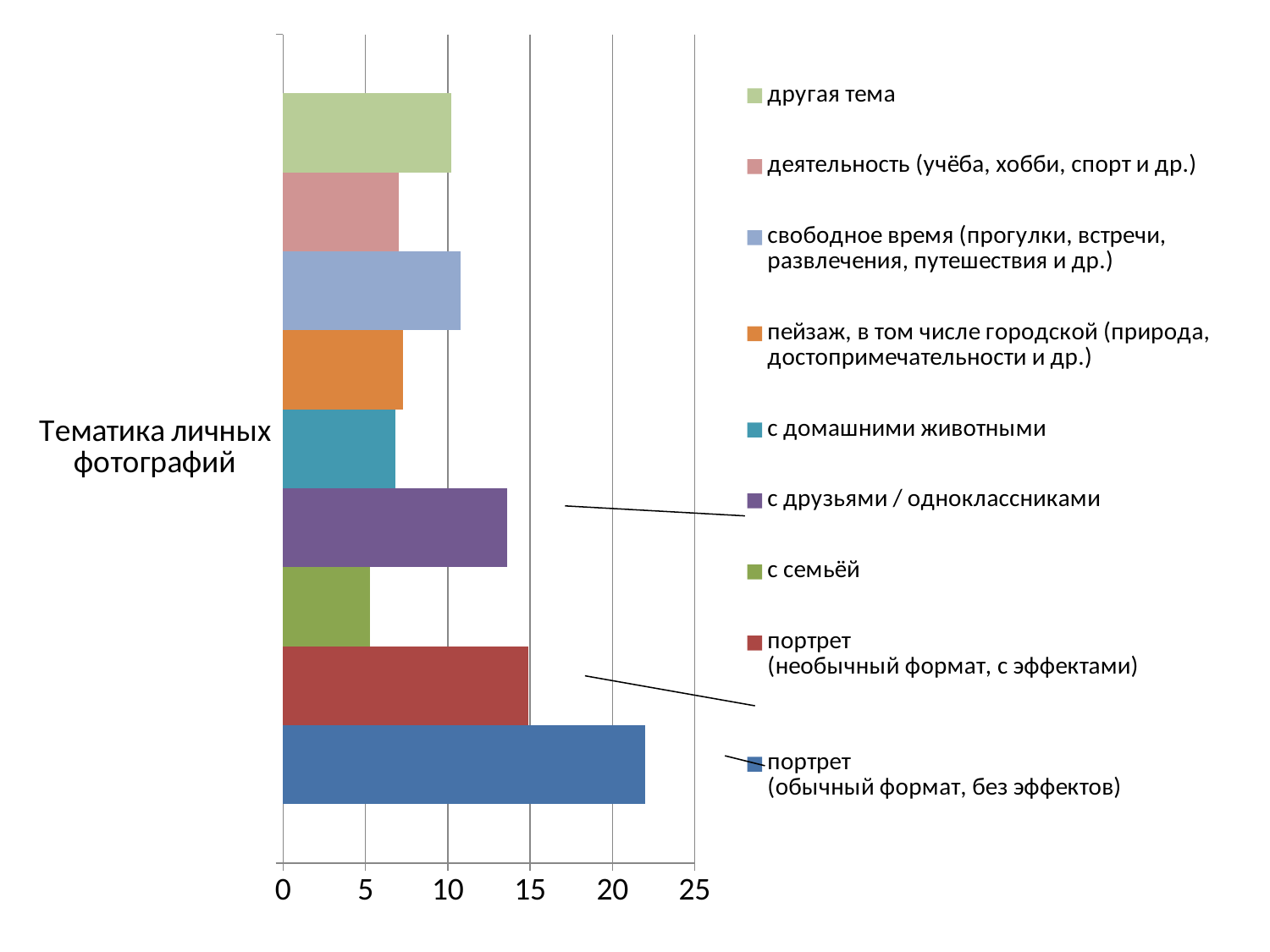

### Chart

| Category | портрет
(обычный формат, без эффектов)
 | портрет
(необычный формат, с эффектами)
 | с семьёй | с друзьями / одноклассниками | с домашними животными | пейзаж, в том числе городской (природа, достопримечательности и др.) | свободное время (прогулки, встречи, развлечения, путешествия и др.) | деятельность (учёба, хобби, спорт и др.) | другая тема |
|---|---|---|---|---|---|---|---|---|---|
| Тематика личных фотографий | 22.0 | 14.9 | 5.3 | 13.6 | 6.8 | 7.3 | 10.8 | 7.0 | 10.2 |